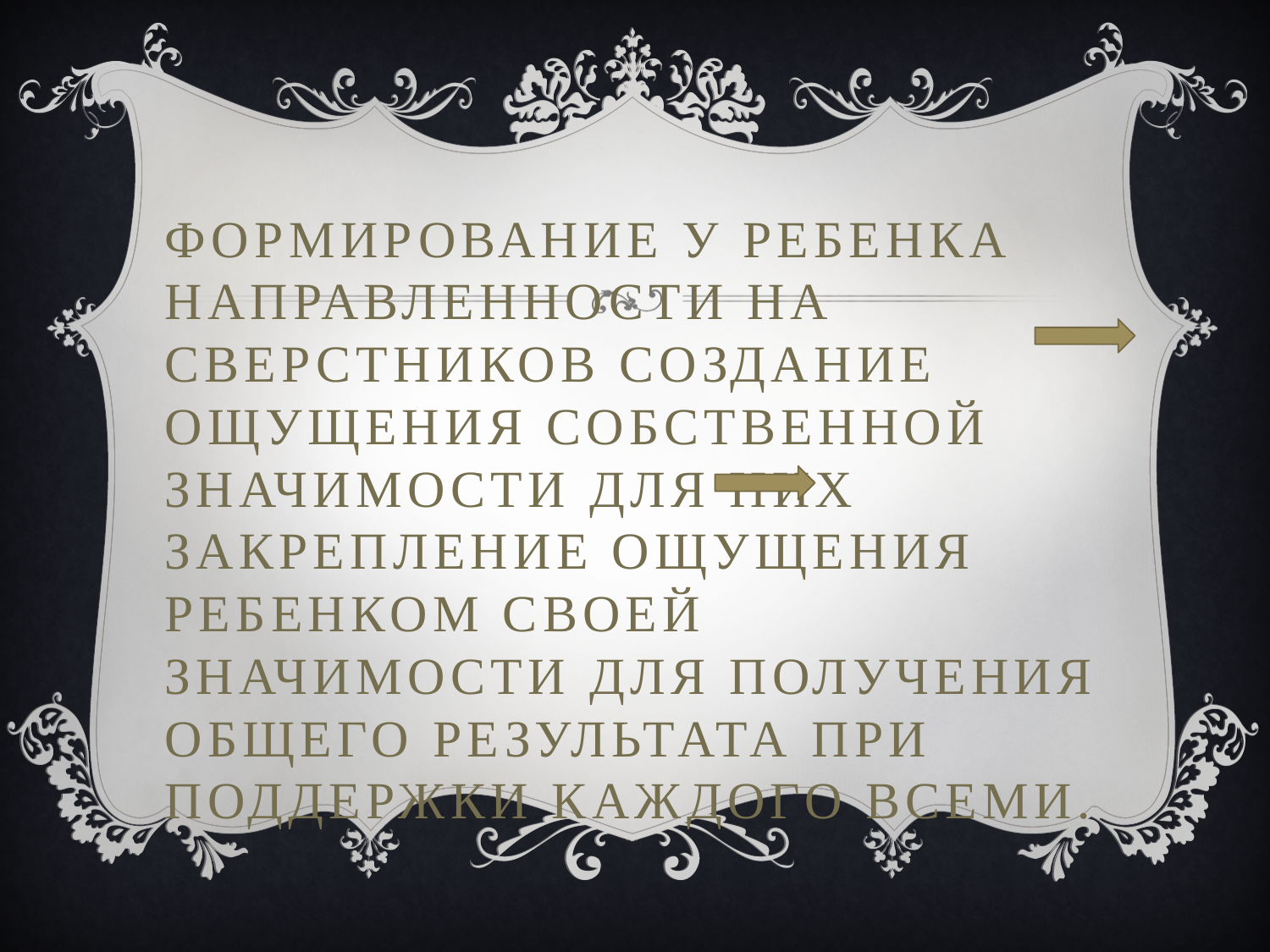

# Формирование у ребенка направленности на сверстников создание ощущения собственной значимости для них закрепление ощущения ребенком своей значимости для получения общего результата при поддержки каждого всеми.